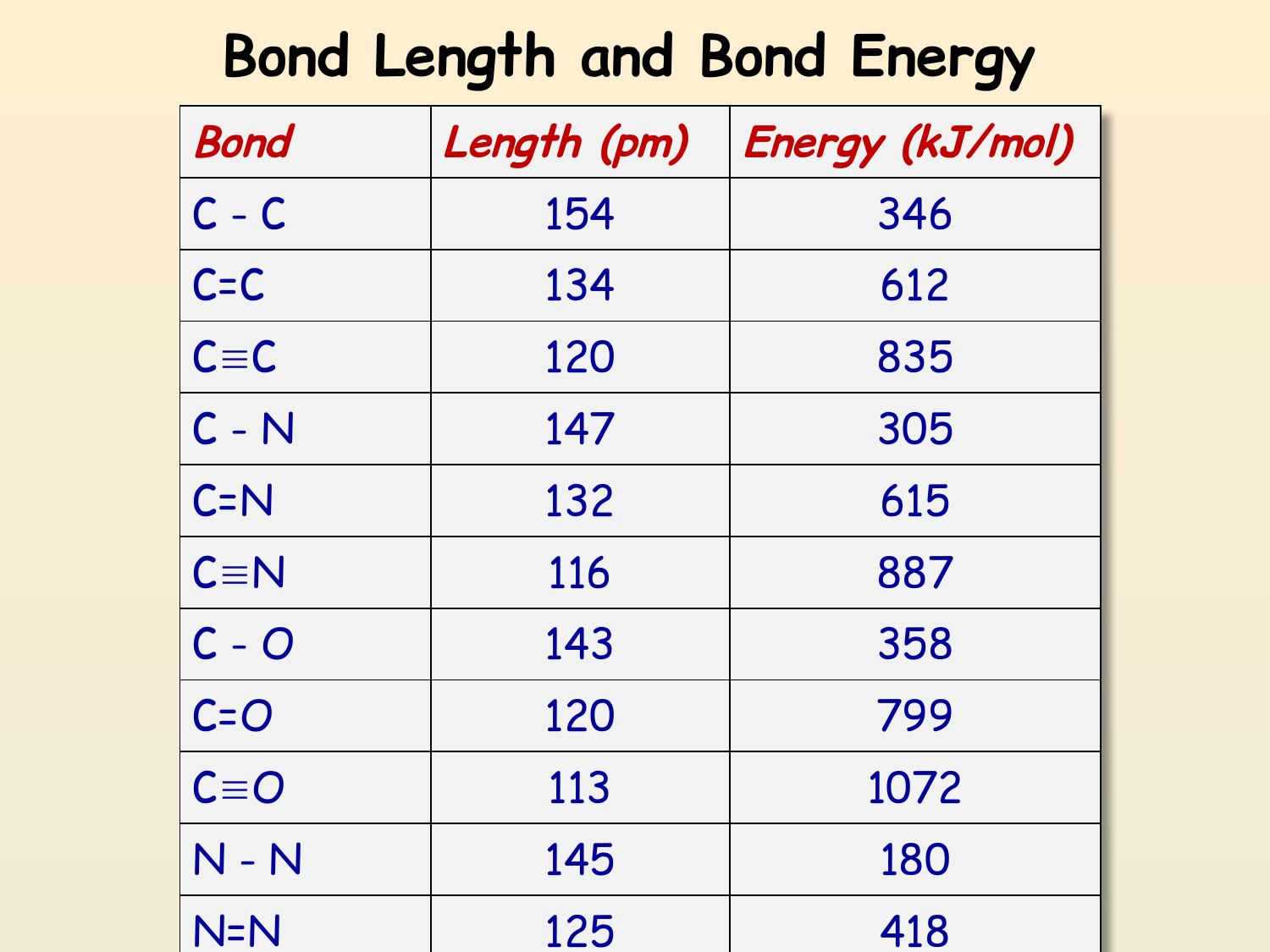

# Bond Length and Bond Energy
| Bond | Length (pm) | Energy (kJ/mol) |
| --- | --- | --- |
| C - C | 154 | 346 |
| C=C | 134 | 612 |
| C≡C | 120 | 835 |
| C - N | 147 | 305 |
| C=N | 132 | 615 |
| C≡N | 116 | 887 |
| C - O | 143 | 358 |
| C=O | 120 | 799 |
| C≡O | 113 | 1072 |
| N - N | 145 | 180 |
| N=N | 125 | 418 |
| N≡N | 110 | 942 |